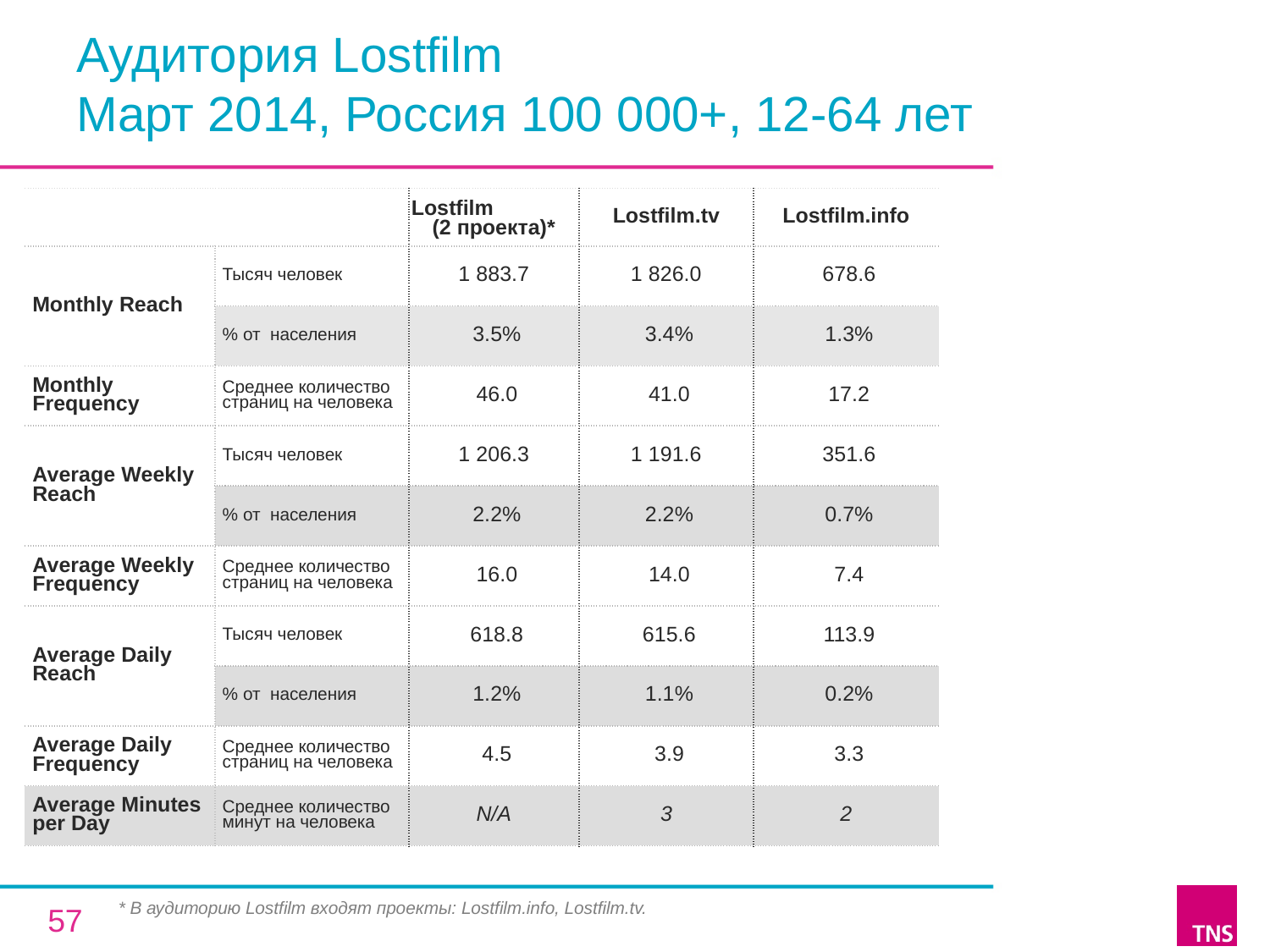

# Аудитория Lostfilm Март 2014, Россия 100 000+, 12-64 лет
|  |  | Lostfilm (2 проекта)\* | Lostfilm.tv | Lostfilm.info |
| --- | --- | --- | --- | --- |
| Monthly Reach | Тысяч человек | 1 883.7 | 1 826.0 | 678.6 |
|  | % от населения | 3.5% | 3.4% | 1.3% |
| Monthly Frequency | Среднее количество страниц на человека | 46.0 | 41.0 | 17.2 |
| Average Weekly Reach | Тысяч человек | 1 206.3 | 1 191.6 | 351.6 |
|  | % от населения | 2.2% | 2.2% | 0.7% |
| Average Weekly Frequency | Среднее количество страниц на человека | 16.0 | 14.0 | 7.4 |
| Average Daily Reach | Тысяч человек | 618.8 | 615.6 | 113.9 |
|  | % от населения | 1.2% | 1.1% | 0.2% |
| Average Daily Frequency | Среднее количество страниц на человека | 4.5 | 3.9 | 3.3 |
| Average Minutes per Day | Среднее количество минут на человека | N/A | 3 | 2 |
* В аудиторию Lostfilm входят проекты: Lostfilm.info, Lostfilm.tv.
57